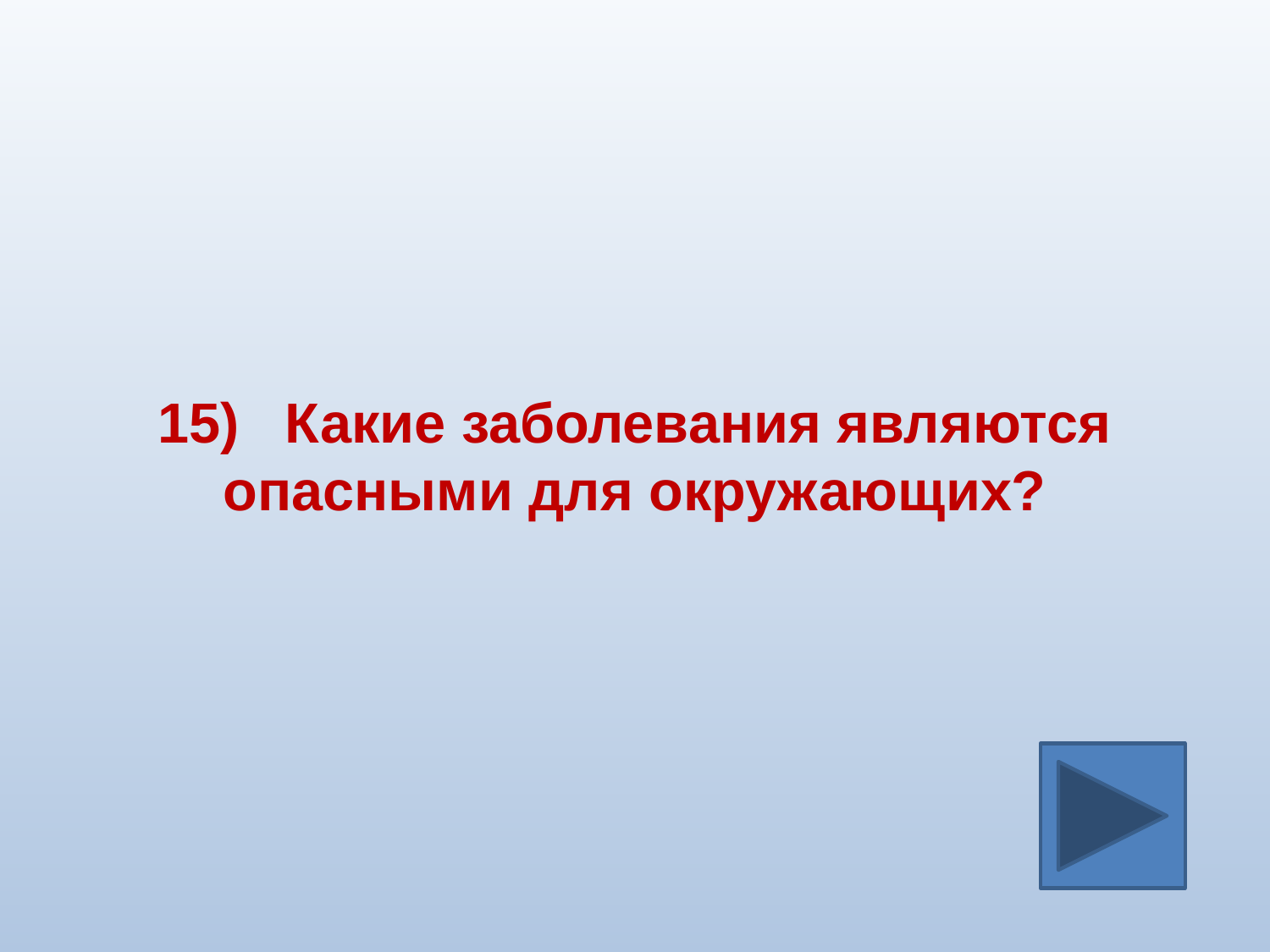

#

15)	Какие заболевания являются опасными для окружающих?